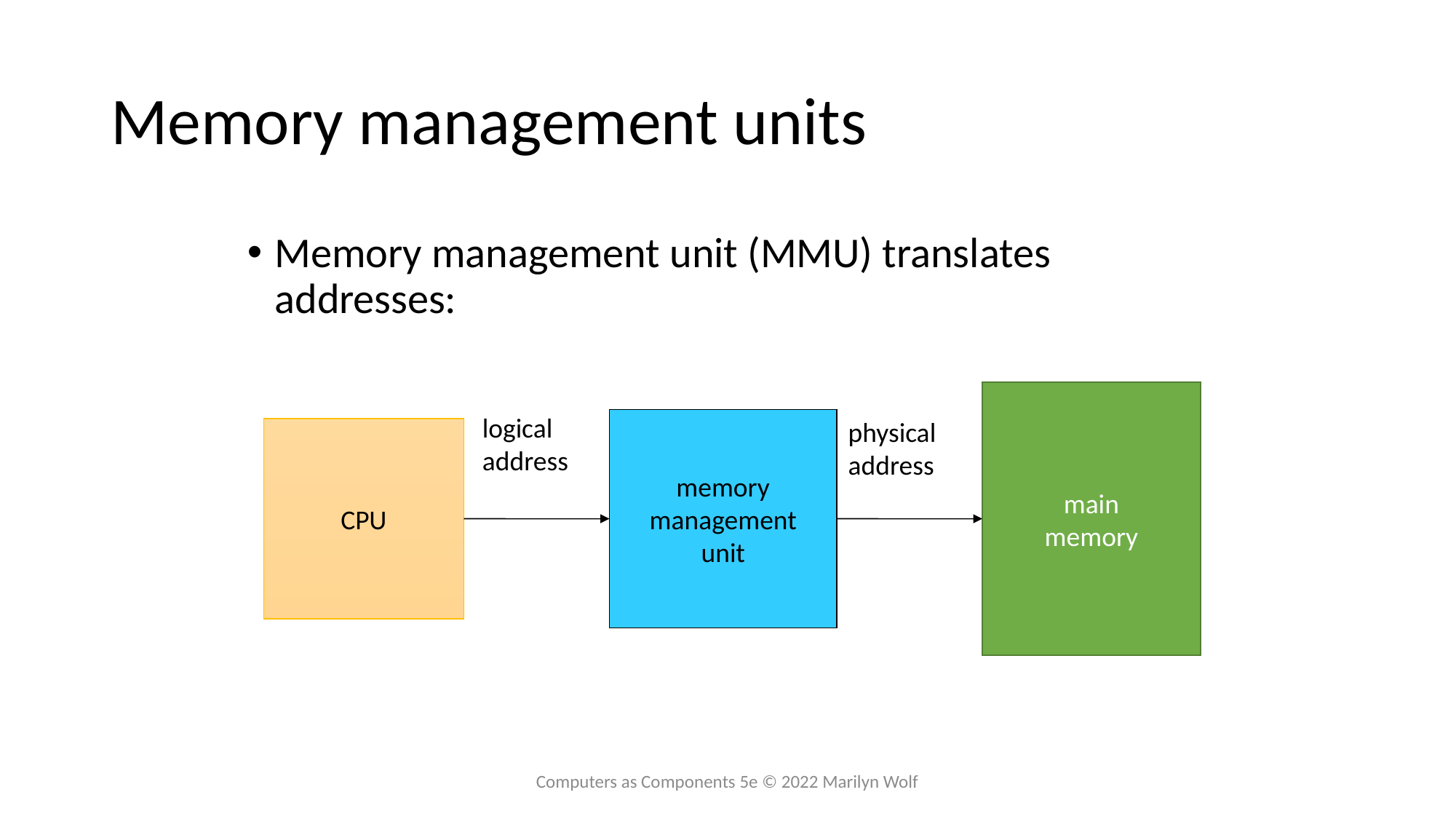

# Memory management units
Memory management unit (MMU) translates addresses:
main
memory
logical
address
memory
management
unit
physical
address
CPU

Computers as Components 5e © 2022 Marilyn Wolf